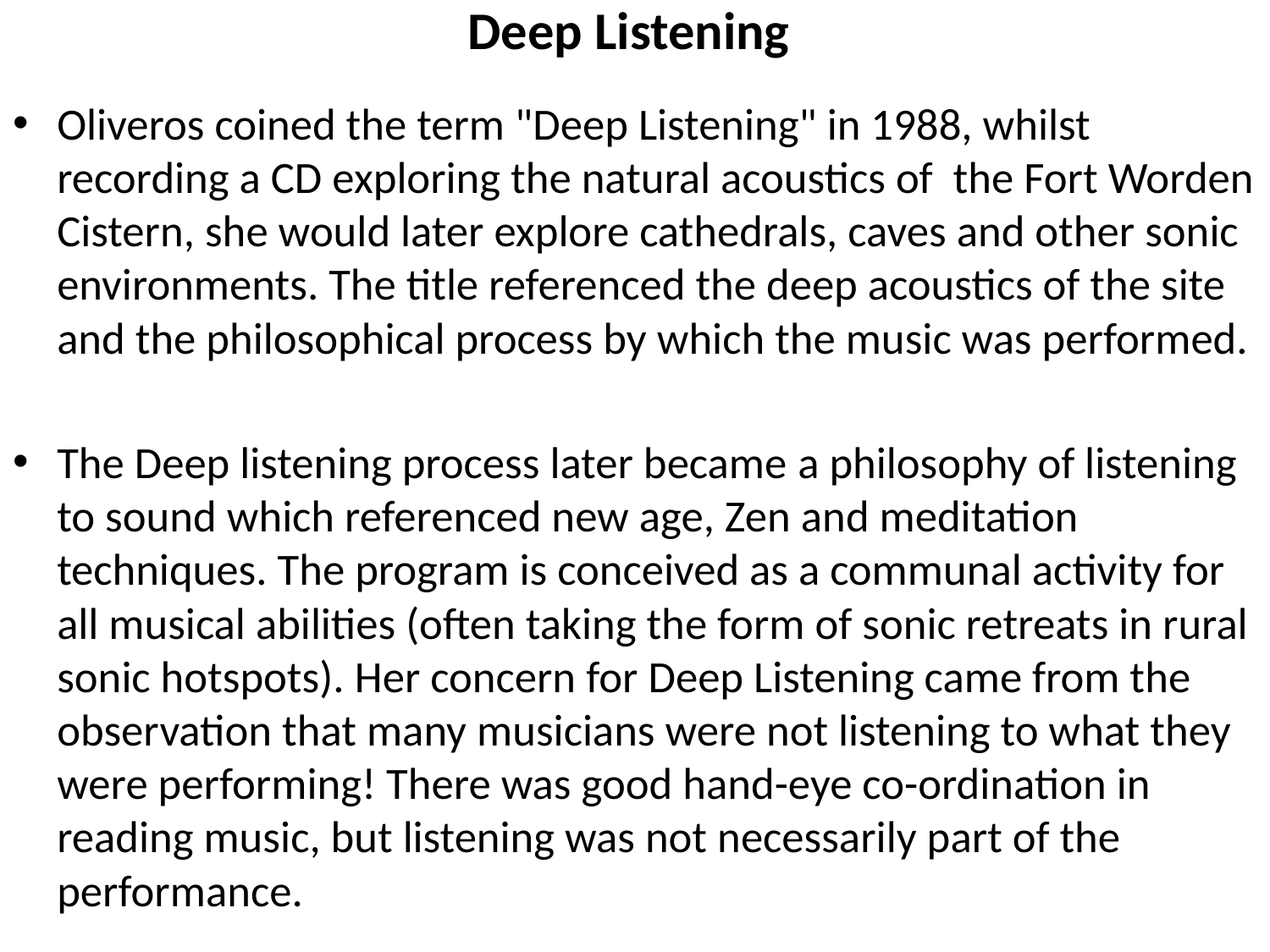

# Deep Listening
Oliveros coined the term "Deep Listening" in 1988, whilst recording a CD exploring the natural acoustics of  the Fort Worden Cistern, she would later explore cathedrals, caves and other sonic environments. The title referenced the deep acoustics of the site and the philosophical process by which the music was performed.

The Deep listening process later became a philosophy of listening to sound which referenced new age, Zen and meditation techniques. The program is conceived as a communal activity for all musical abilities (often taking the form of sonic retreats in rural sonic hotspots). Her concern for Deep Listening came from the observation that many musicians were not listening to what they were performing! There was good hand-eye co-ordination in reading music, but listening was not necessarily part of the performance.